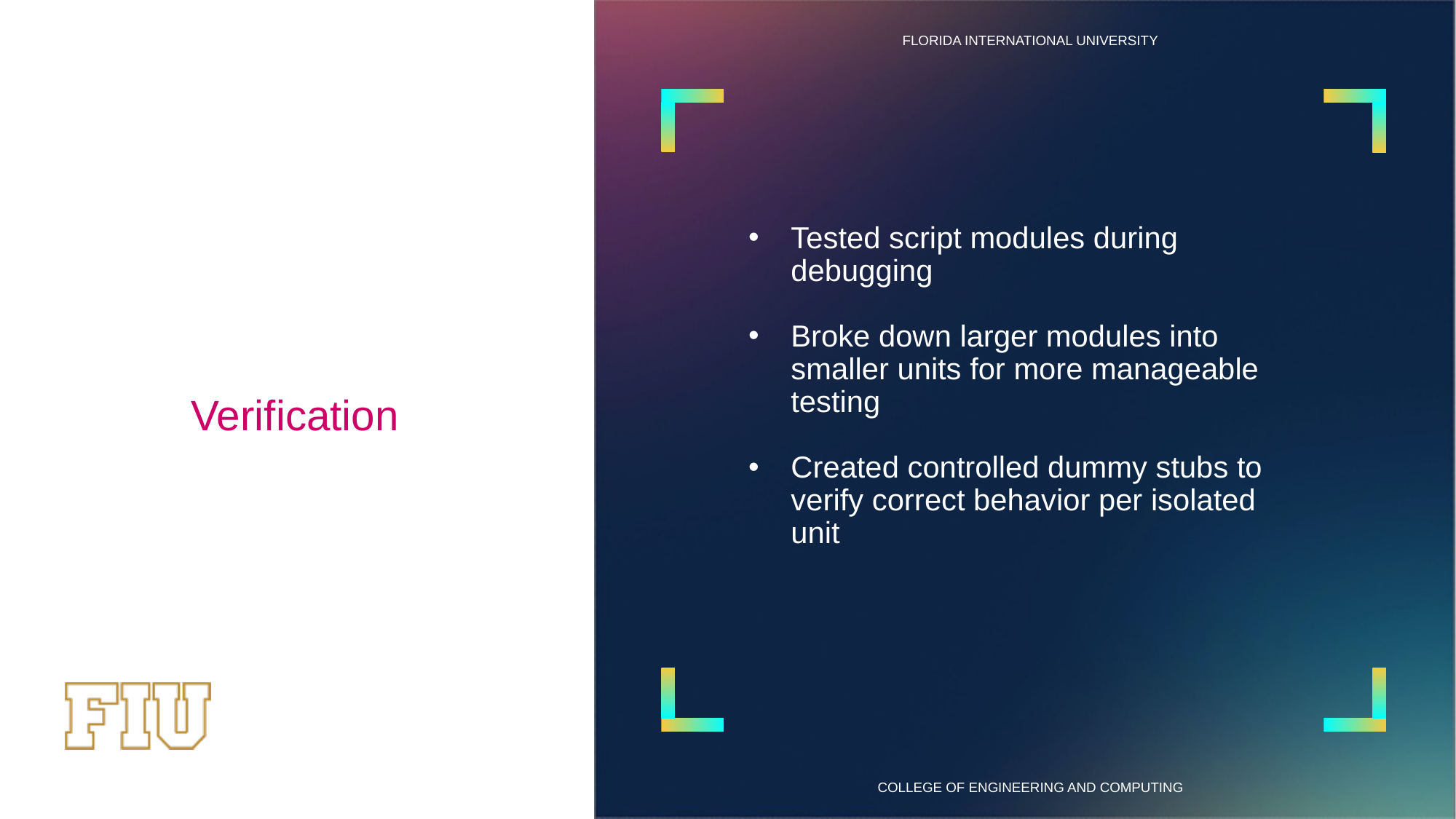

Tested script modules during debugging

Broke down larger modules into smaller units for more manageable testing

Created controlled dummy stubs to verify correct behavior per isolated unit

# Verification